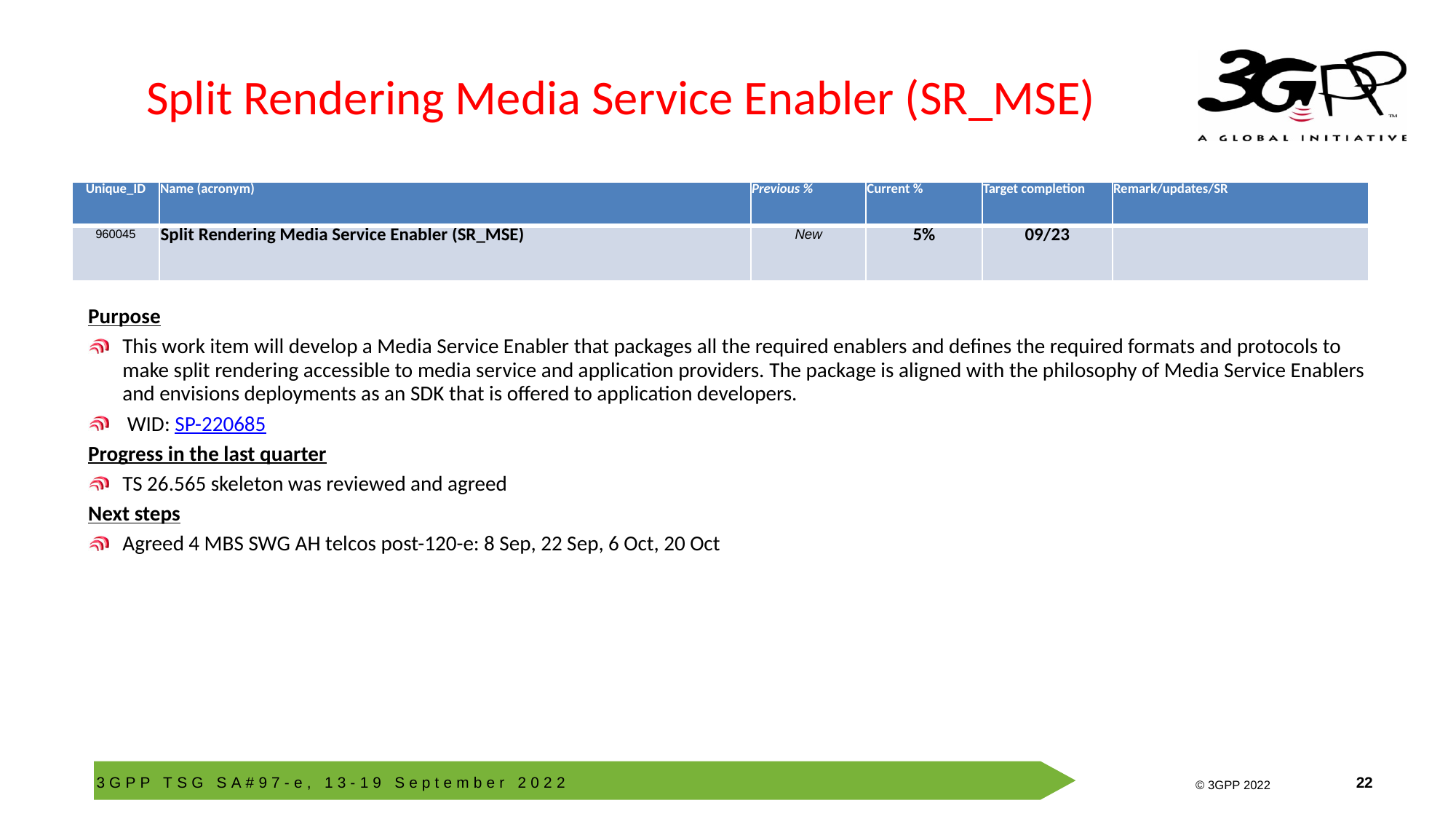

# Split Rendering Media Service Enabler (SR_MSE)
| Unique\_ID | Name (acronym) | Previous % | Current % | Target completion | Remark/updates/SR |
| --- | --- | --- | --- | --- | --- |
| 960045 | Split Rendering Media Service Enabler (SR\_MSE) | New | 5% | 09/23 |  |
Purpose
This work item will develop a Media Service Enabler that packages all the required enablers and defines the required formats and protocols to make split rendering accessible to media service and application providers. The package is aligned with the philosophy of Media Service Enablers and envisions deployments as an SDK that is offered to application developers.
 WID: SP-220685
Progress in the last quarter
TS 26.565 skeleton was reviewed and agreed
Next steps
Agreed 4 MBS SWG AH telcos post-120-e: 8 Sep, 22 Sep, 6 Oct, 20 Oct